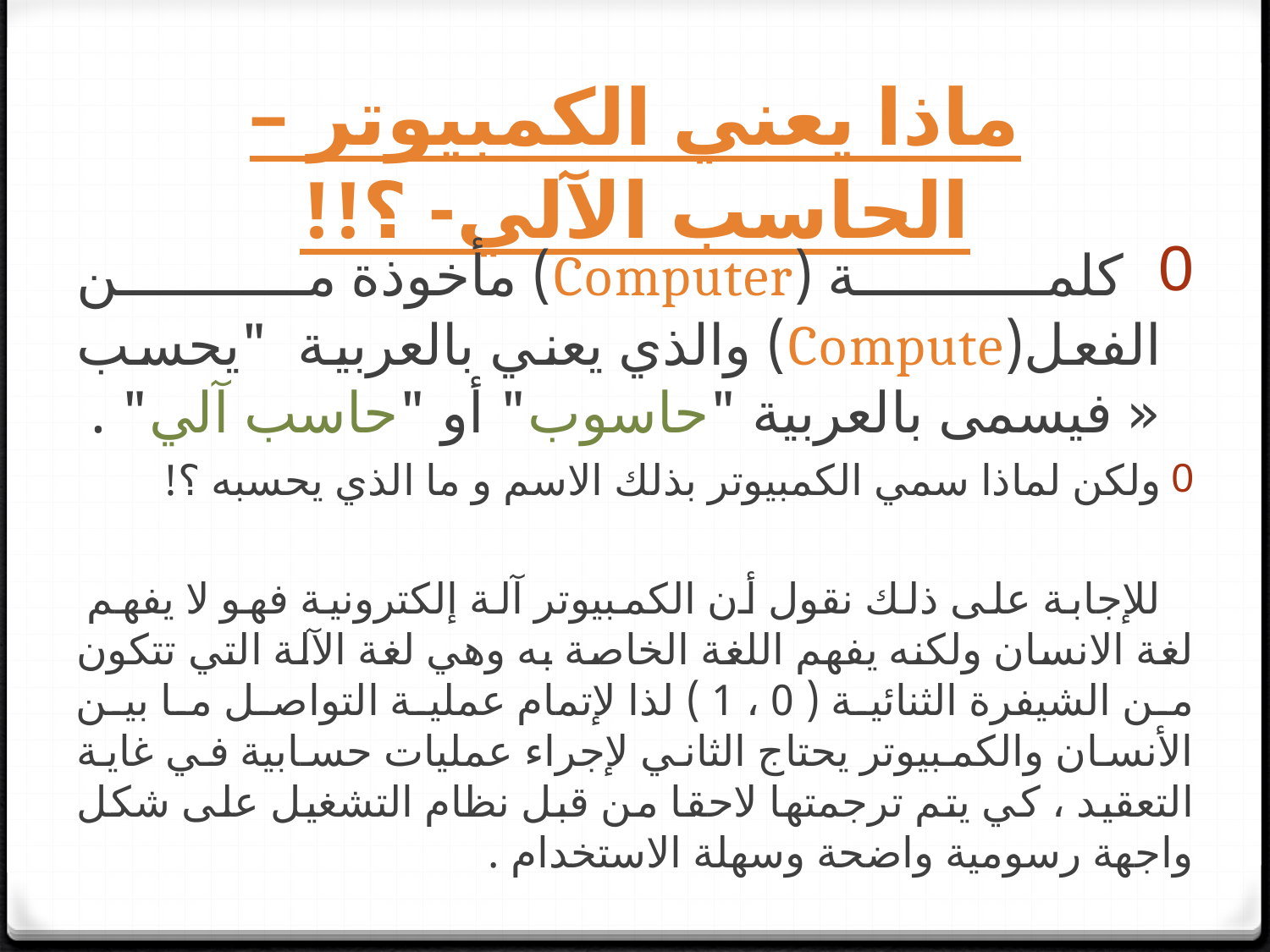

# ماذا يعني الكمبيوتر – الحاسب الآلي- ؟!!
  كلمة (Computer) مأخوذة من الفعل(Compute) والذي يعني بالعربية  "يحسب « فيسمى بالعربية "حاسوب" أو "حاسب آلي" .
ولكن لماذا سمي الكمبيوتر بذلك الاسم و ما الذي يحسبه ؟!

   للإجابة على ذلك نقول أن الكمبيوتر آلة إلكترونية فهو لا يفهم  لغة الانسان ولكنه يفهم اللغة الخاصة به وهي لغة الآلة التي تتكون من الشيفرة الثنائية ( 0 ، 1 ) لذا لإتمام عملية التواصل ما بين الأنسان والكمبيوتر يحتاج الثاني لإجراء عمليات حسابية في غاية التعقيد ، كي يتم ترجمتها لاحقا من قبل نظام التشغيل على شكل واجهة رسومية واضحة وسهلة الاستخدام .